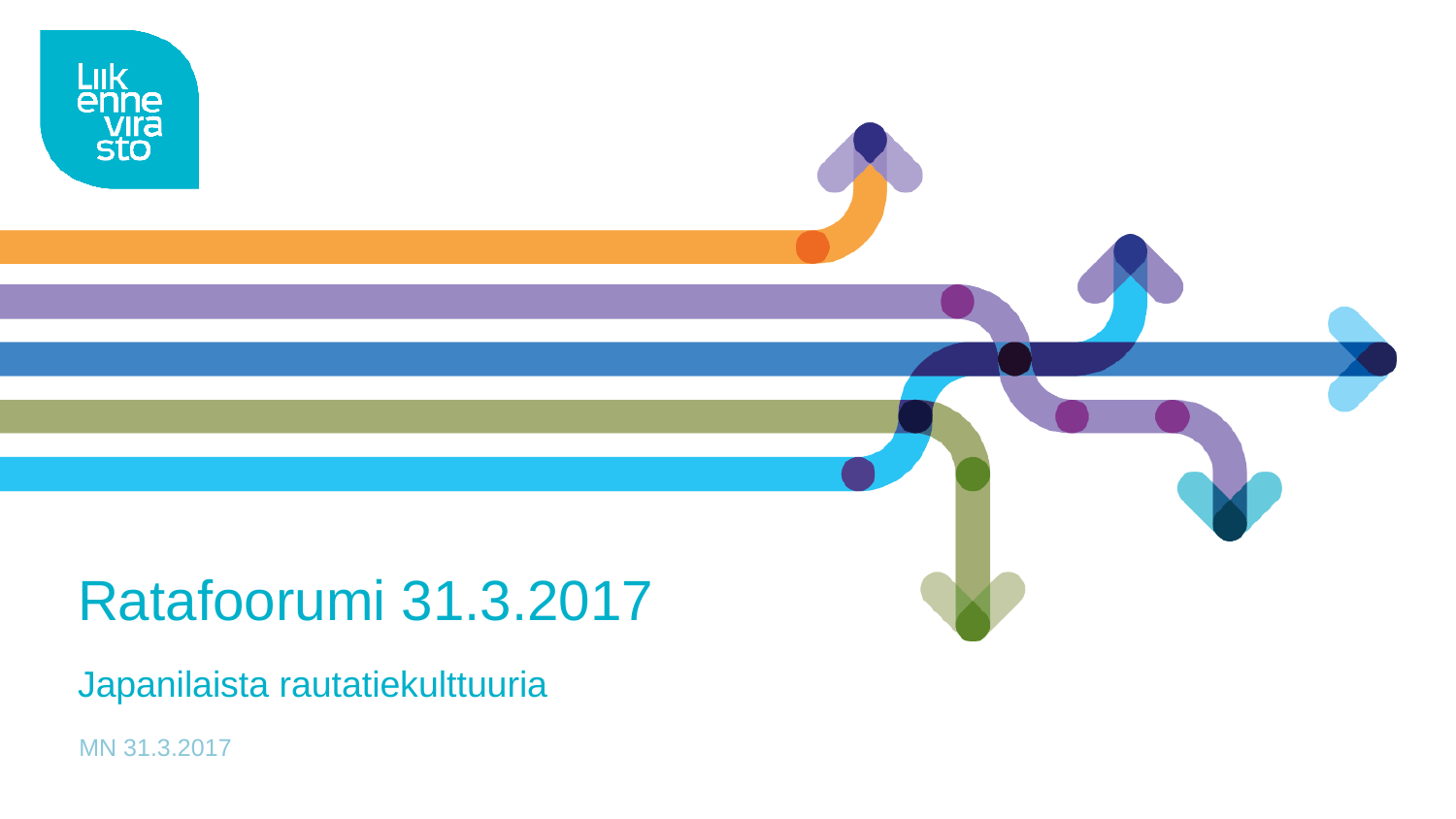

# Ratafoorumi 31.3.2017
Japanilaista rautatiekulttuuria
MN 31.3.2017